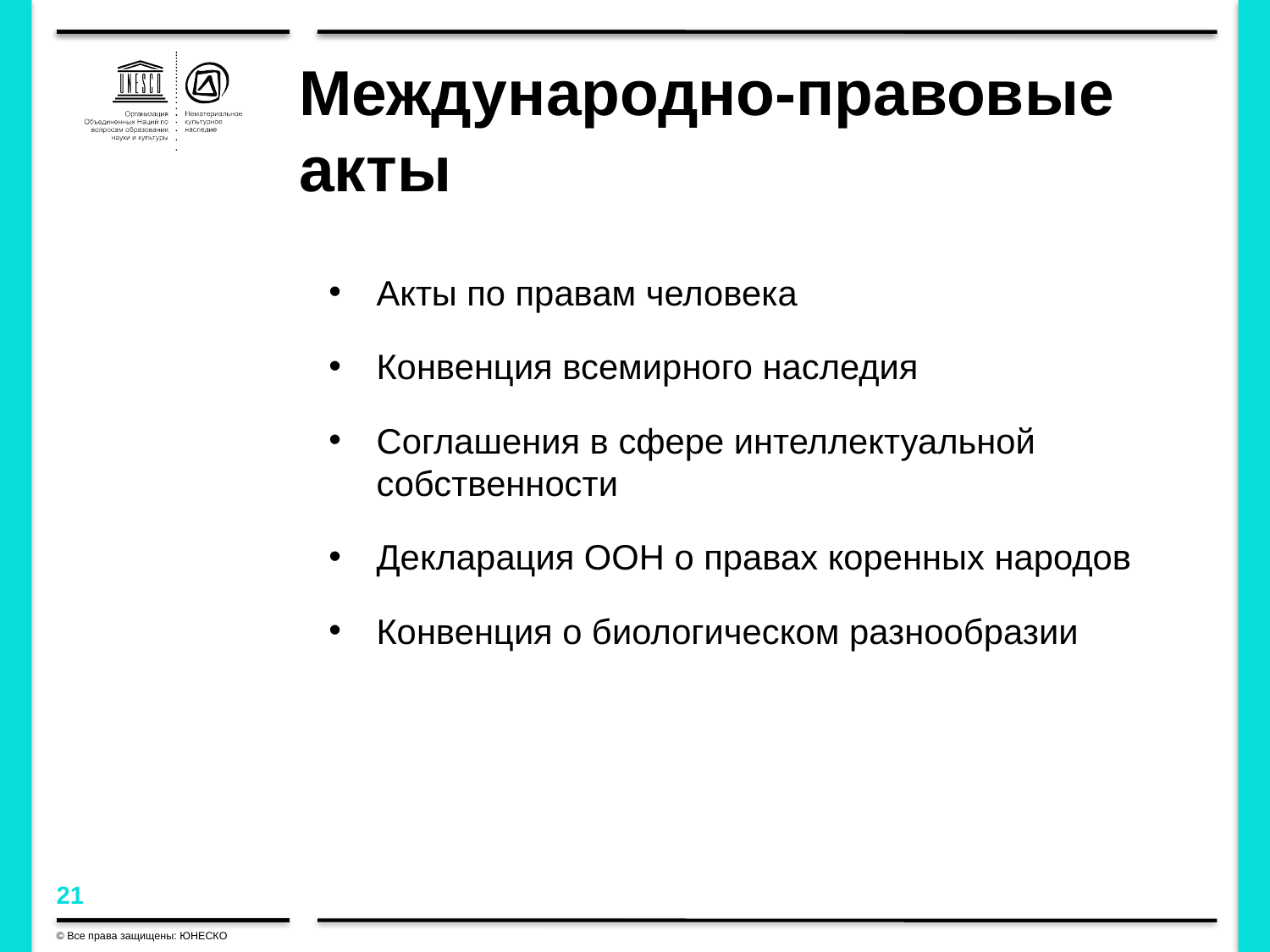

# Международно-правовые акты
Акты по правам человека
Конвенция всемирного наследия
Соглашения в сфере интеллектуальной собственности
Декларация ООН о правах коренных народов
Конвенция о биологическом разнообразии
© Все права защищены: ЮНЕСКО